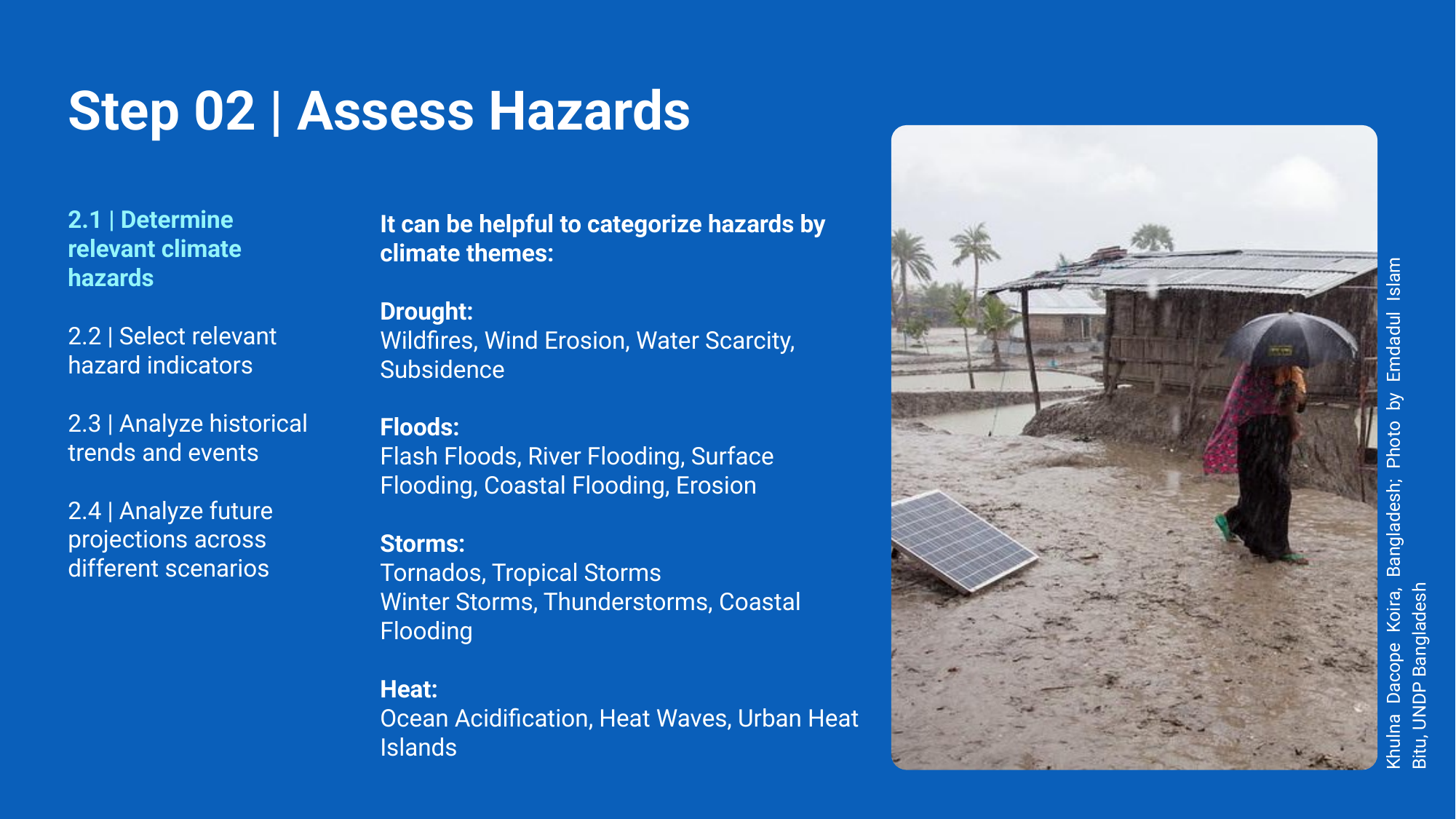

Step 02 | Assess Hazards

2.1 | Determine relevant climate hazards

2.2 | Select relevant hazard indicators

2.3 | Analyze historical trends and events

2.4 | Analyze future projections across different scenarios

It can be helpful to categorize hazards by climate themes:

Drought:
Wildfires, Wind Erosion, Water Scarcity, Subsidence

Floods:
Flash Floods, River Flooding, Surface Flooding, Coastal Flooding, Erosion

Storms:
Tornados, Tropical Storms
Winter Storms, Thunderstorms, Coastal Flooding

Heat:
Ocean Acidification, Heat Waves, Urban Heat Islands
Khulna Dacope Koira, Bangladesh; Photo by Emdadul Islam Bitu, UNDP Bangladesh
33